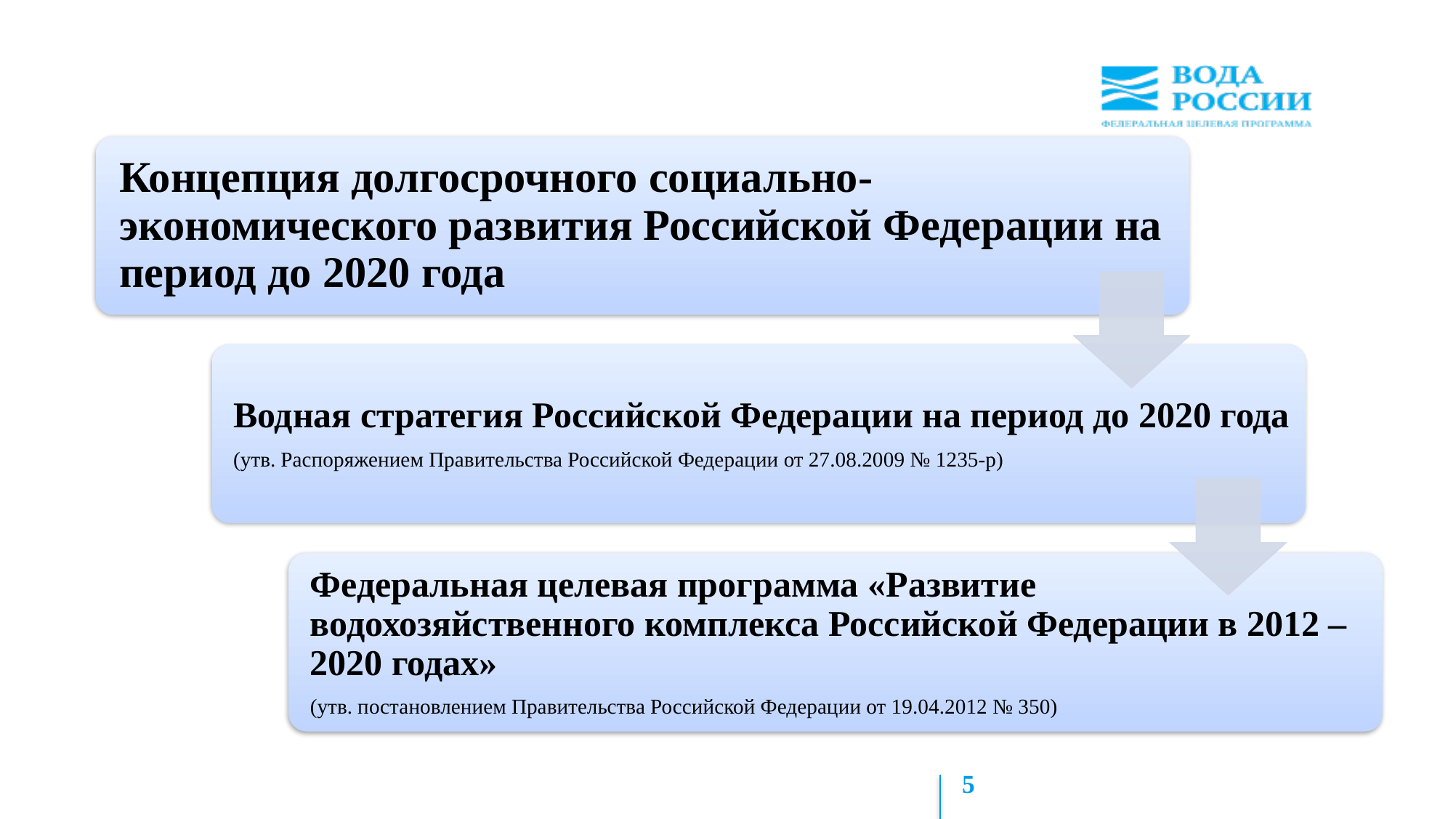

Концепция долгосрочного социально-экономического развития Российской Федерации на период до 2020 года
Водная стратегия Российской Федерации на период до 2020 года
(утв. Распоряжением Правительства Российской Федерации от 27.08.2009 № 1235-р)
Федеральная целевая программа «Развитие водохозяйственного комплекса Российской Федерации в 2012 – 2020 годах»
(утв. постановлением Правительства Российской Федерации от 19.04.2012 № 350)

5